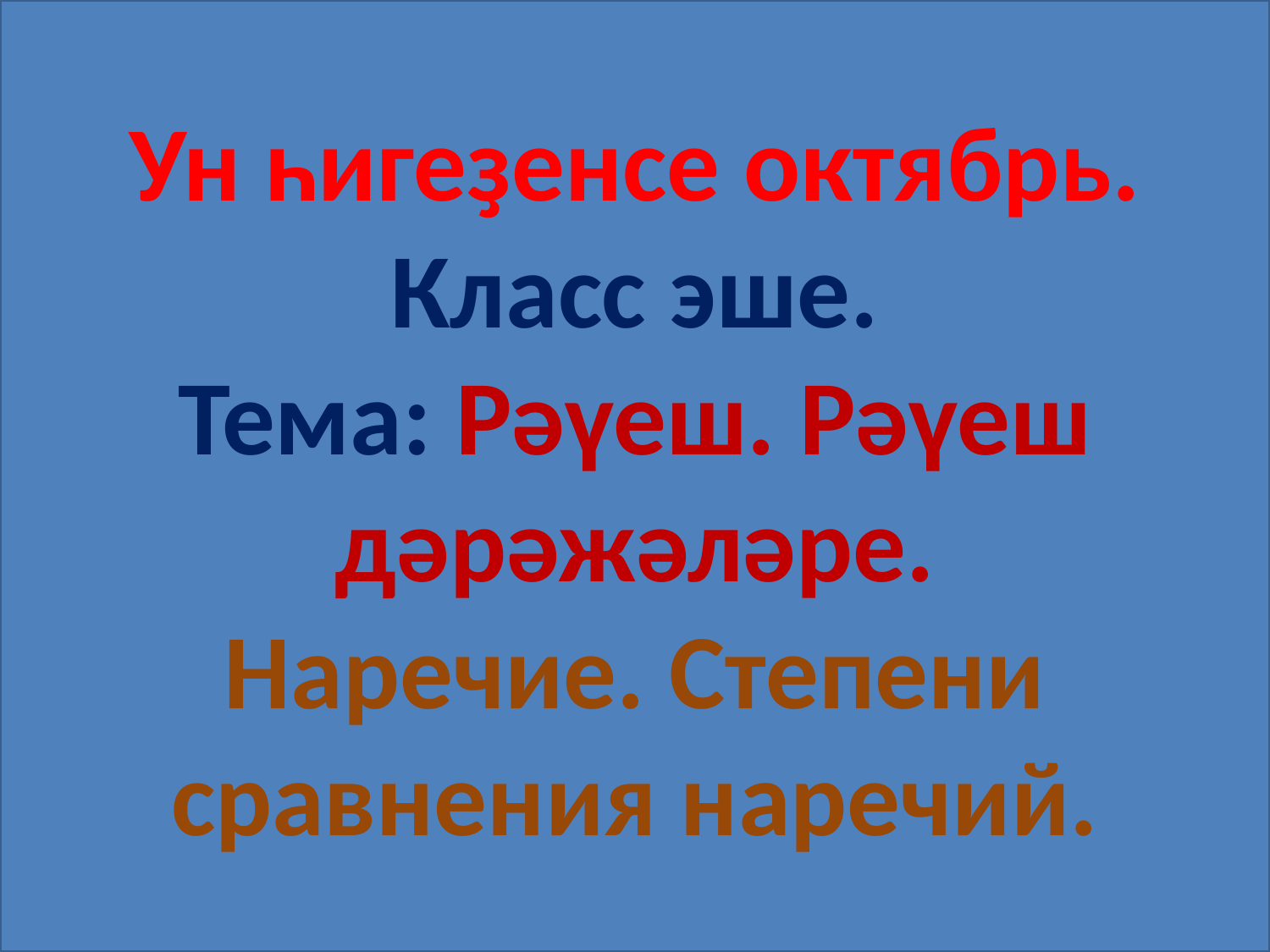

# Ун һигеҙенсе октябрь. Класс эше. Тема: Рәүеш. Рәүеш дәрәжәләре. Наречие. Степени сравнения наречий.